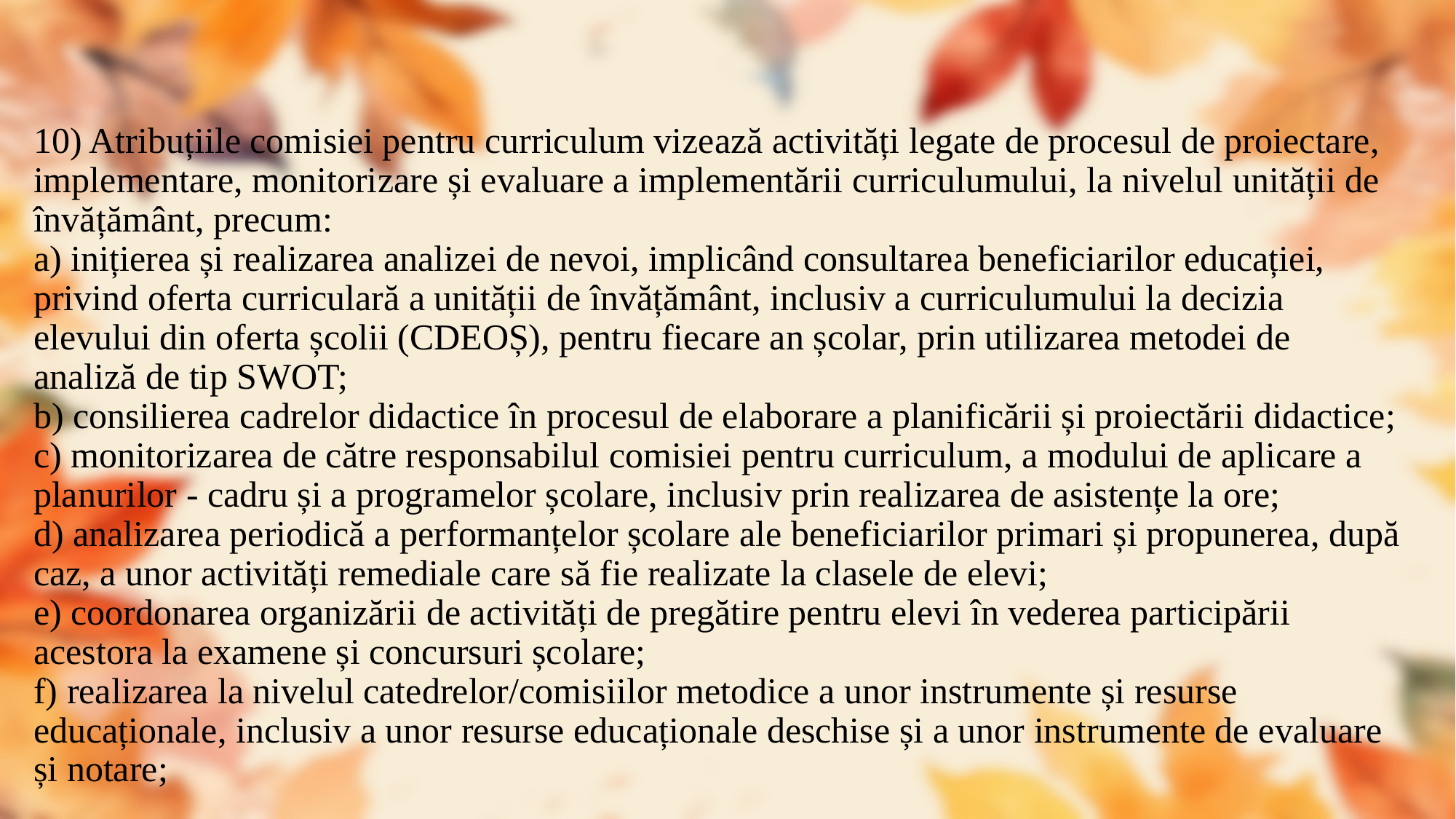

10) Atribuțiile comisiei pentru curriculum vizează activități legate de procesul de proiectare,
implementare, monitorizare și evaluare a implementării curriculumului, la nivelul unității de învățământ, precum:
a) inițierea și realizarea analizei de nevoi, implicând consultarea beneficiarilor educației, privind oferta curriculară a unității de învățământ, inclusiv a curriculumului la decizia elevului din oferta școlii (CDEOȘ), pentru fiecare an școlar, prin utilizarea metodei de analiză de tip SWOT;
b) consilierea cadrelor didactice în procesul de elaborare a planificării și proiectării didactice;
c) monitorizarea de către responsabilul comisiei pentru curriculum, a modului de aplicare a
planurilor - cadru și a programelor școlare, inclusiv prin realizarea de asistențe la ore;
d) analizarea periodică a performanțelor școlare ale beneficiarilor primari și propunerea, după caz, a unor activități remediale care să fie realizate la clasele de elevi;
e) coordonarea organizării de activități de pregătire pentru elevi în vederea participării acestora la examene și concursuri școlare;
f) realizarea la nivelul catedrelor/comisiilor metodice a unor instrumente și resurse educaționale, inclusiv a unor resurse educaționale deschise și a unor instrumente de evaluare și notare;